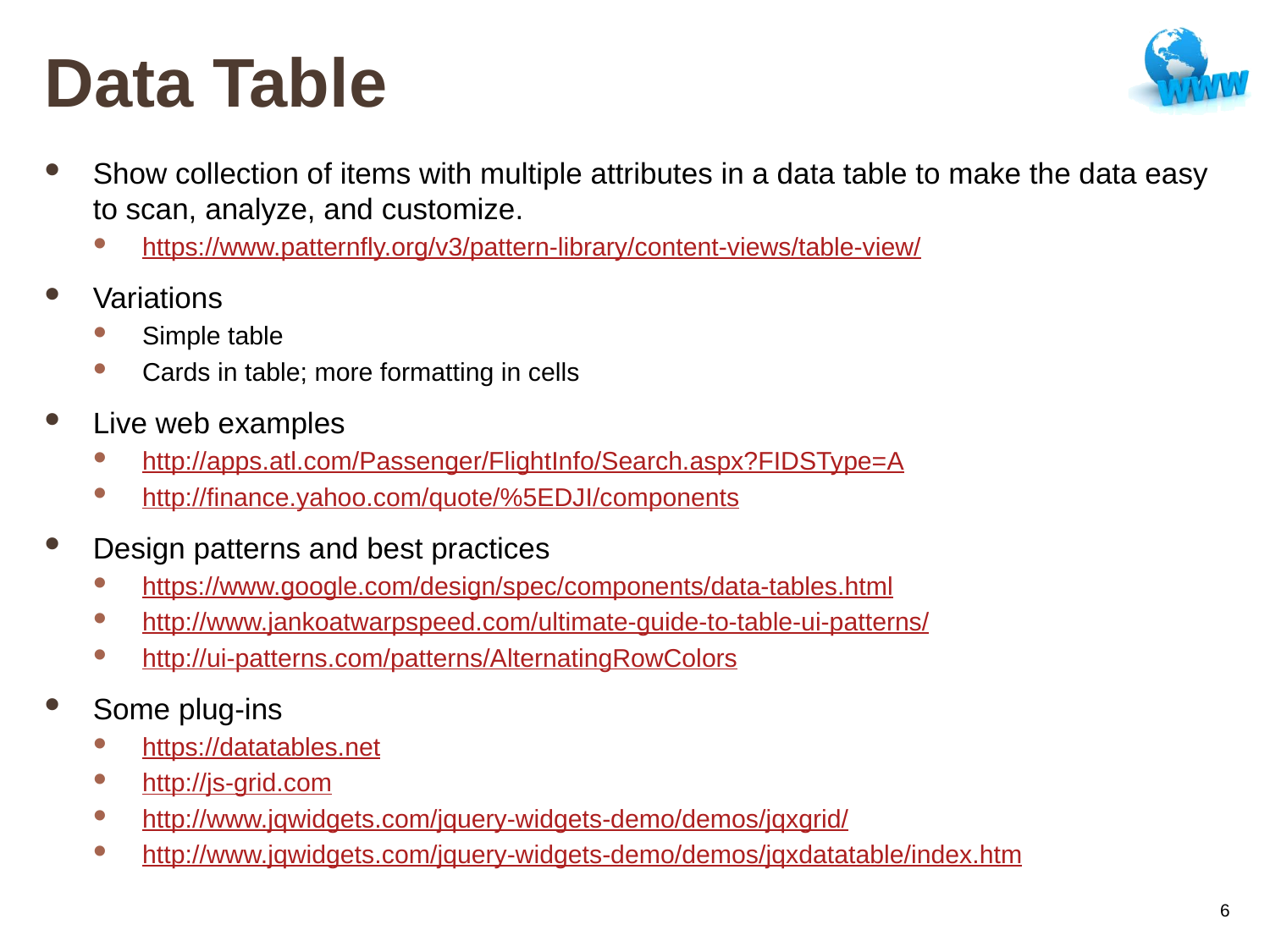

# Data Table
Show collection of items with multiple attributes in a data table to make the data easy to scan, analyze, and customize.
https://www.patternfly.org/v3/pattern-library/content-views/table-view/
Variations
Simple table
Cards in table; more formatting in cells
Live web examples
http://apps.atl.com/Passenger/FlightInfo/Search.aspx?FIDSType=A
http://finance.yahoo.com/quote/%5EDJI/components
Design patterns and best practices
https://www.google.com/design/spec/components/data-tables.html
http://www.jankoatwarpspeed.com/ultimate-guide-to-table-ui-patterns/
http://ui-patterns.com/patterns/AlternatingRowColors
Some plug-ins
https://datatables.net
http://js-grid.com
http://www.jqwidgets.com/jquery-widgets-demo/demos/jqxgrid/
http://www.jqwidgets.com/jquery-widgets-demo/demos/jqxdatatable/index.htm

6